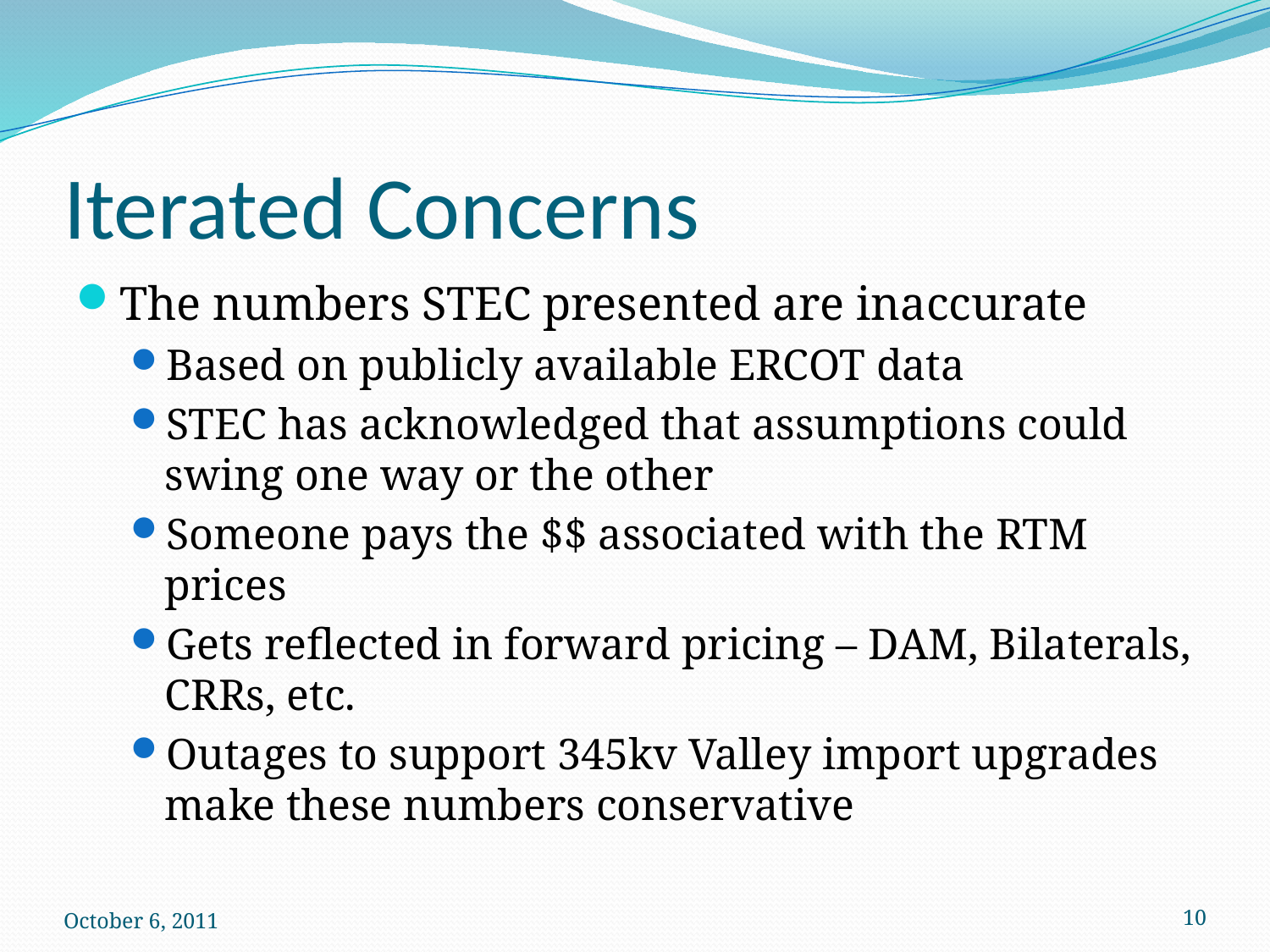

# Iterated Concerns
The numbers STEC presented are inaccurate
Based on publicly available ERCOT data
STEC has acknowledged that assumptions could swing one way or the other
Someone pays the $$ associated with the RTM prices
Gets reflected in forward pricing – DAM, Bilaterals, CRRs, etc.
Outages to support 345kv Valley import upgrades make these numbers conservative
October 6, 2011
10